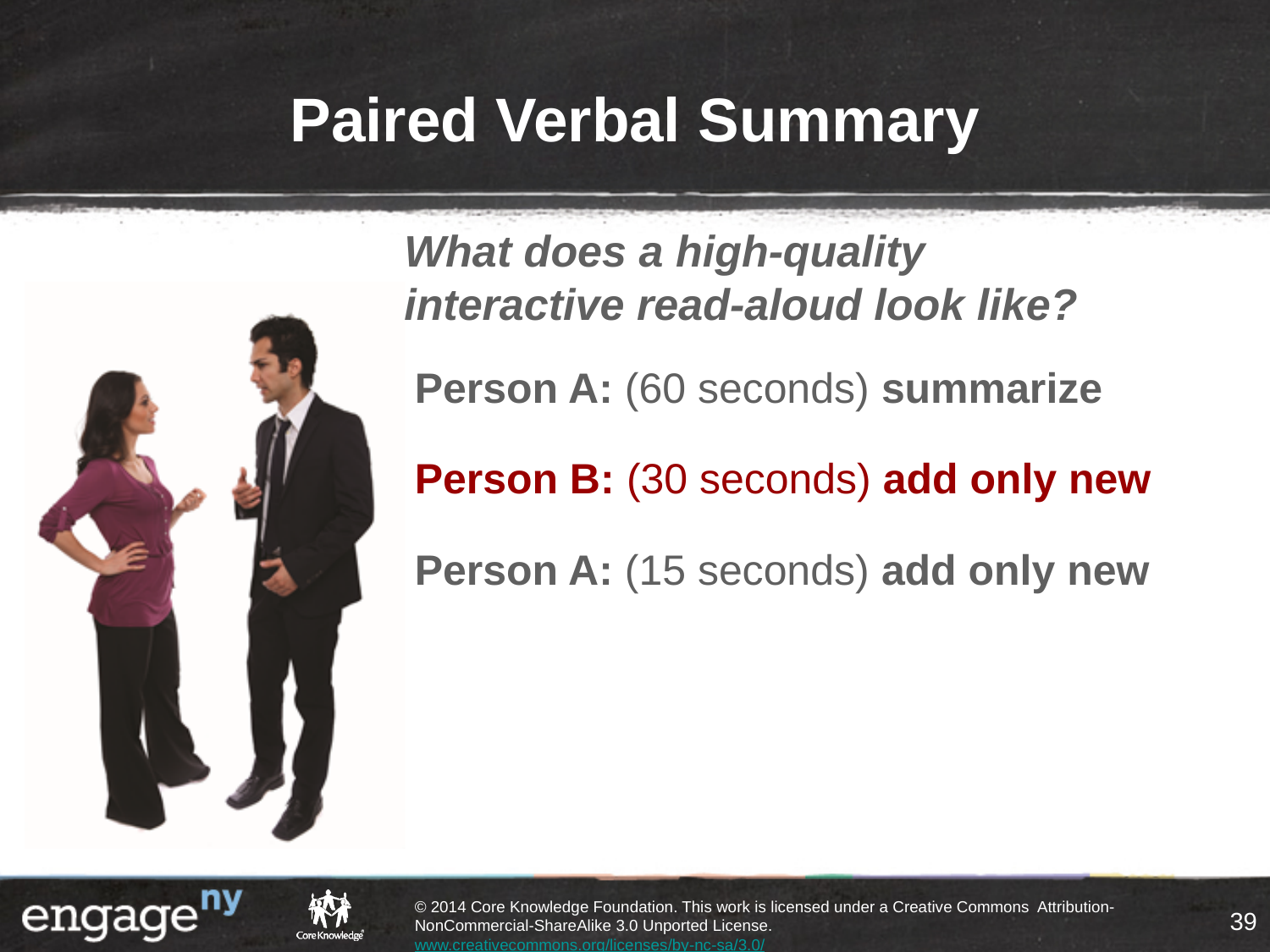

# Paired Verbal Summary
What does a high-quality interactive read-aloud look like?

Person A: (60 seconds) summarize
Person B: (30 seconds) add only new
Person A: (15 seconds) add only new
39